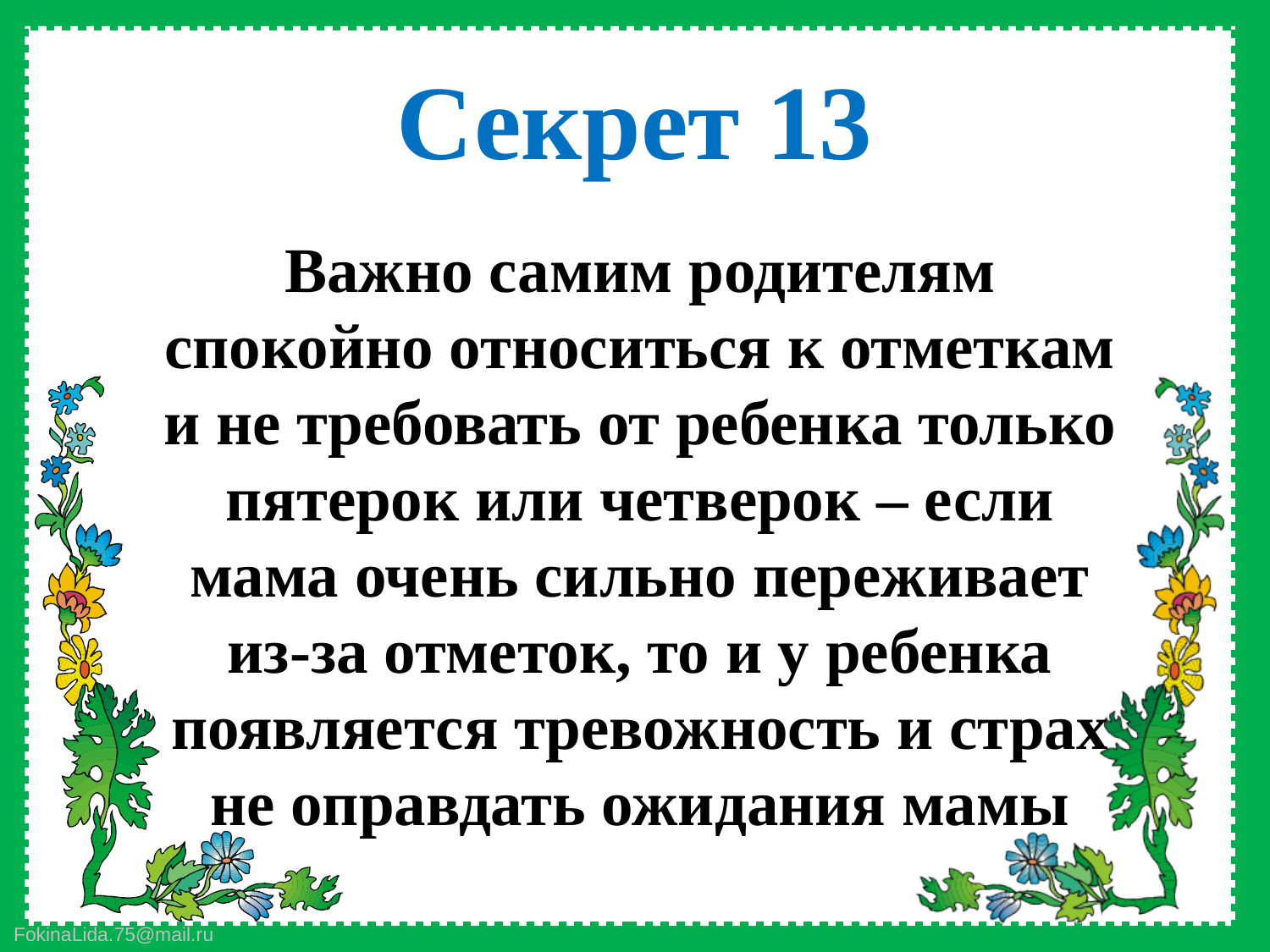

# Секрет 13
Важно самим родителям спокойно относиться к отметкам и не требовать от ребенка только пятерок или четверок – если мама очень сильно переживает из-за отметок, то и у ребенка появляется тревожность и страх не оправдать ожидания мамы